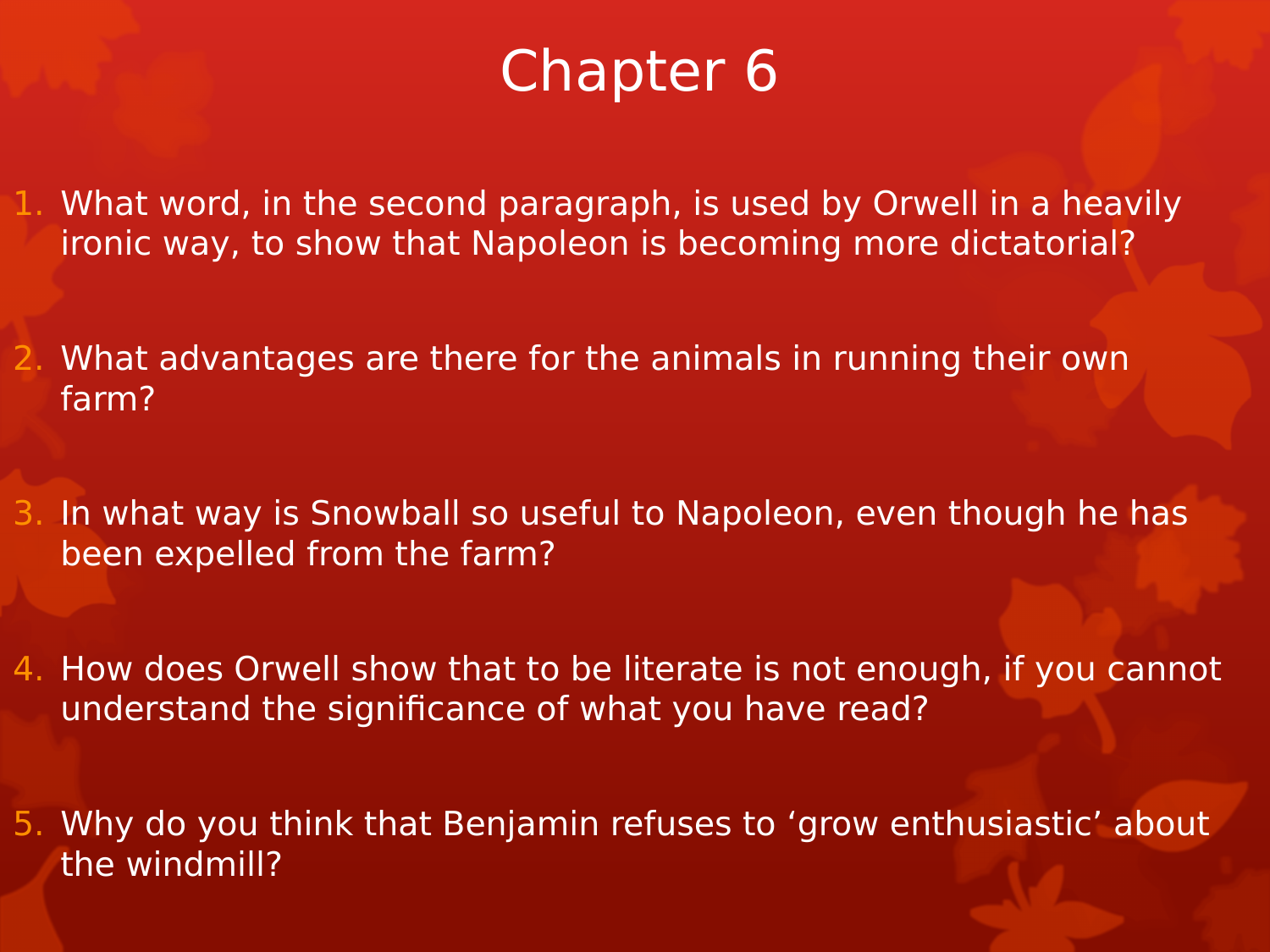

# Chapter 6
What word, in the second paragraph, is used by Orwell in a heavily ironic way, to show that Napoleon is becoming more dictatorial?

What advantages are there for the animals in running their own farm?

In what way is Snowball so useful to Napoleon, even though he has been expelled from the farm?

How does Orwell show that to be literate is not enough, if you cannot understand the significance of what you have read?

Why do you think that Benjamin refuses to ‘grow enthusiastic’ about the windmill?